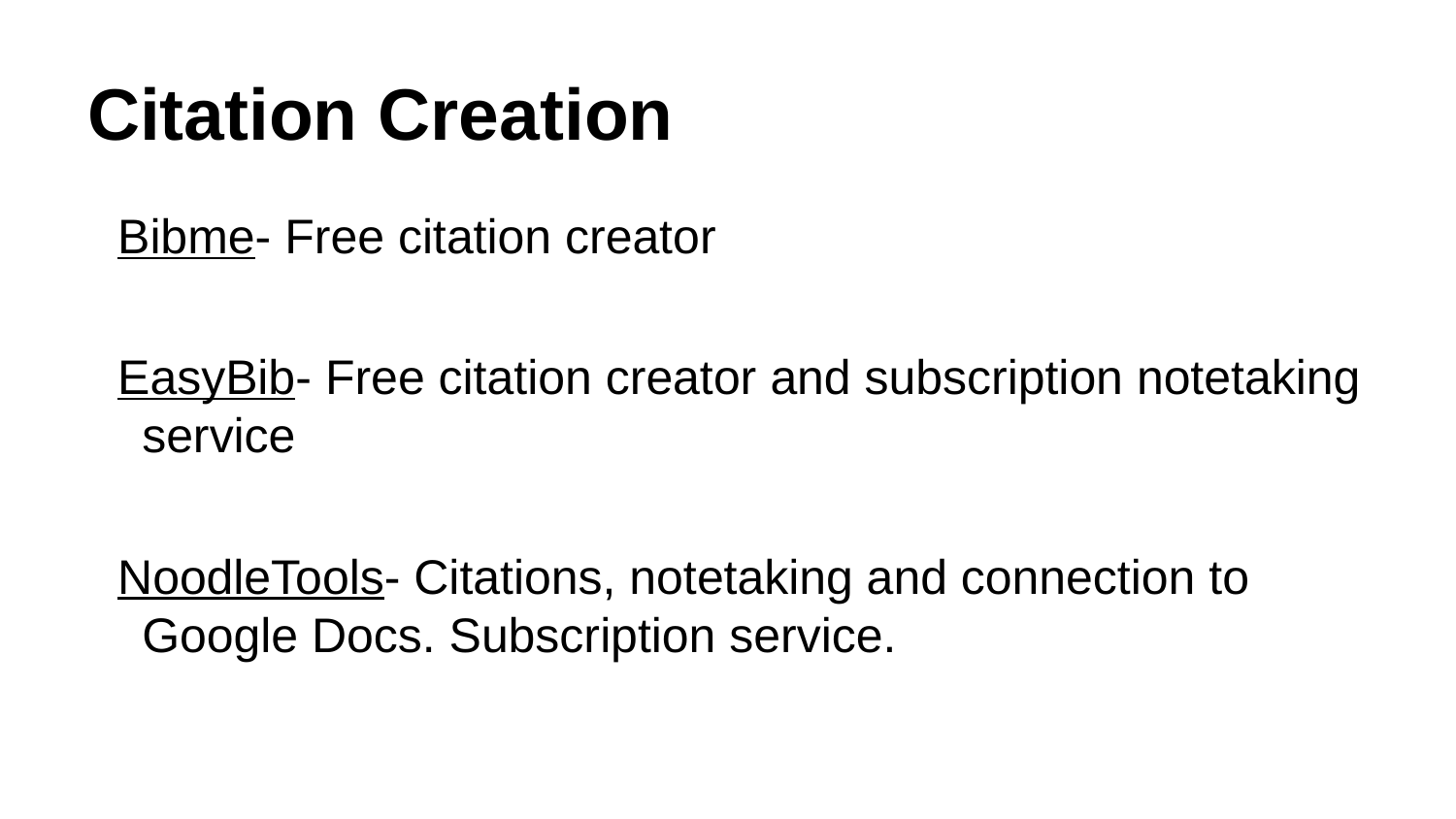

# Citation Creation
Bibme- Free citation creator

EasyBib- Free citation creator and subscription notetaking service

NoodleTools- Citations, notetaking and connection to Google Docs. Subscription service.